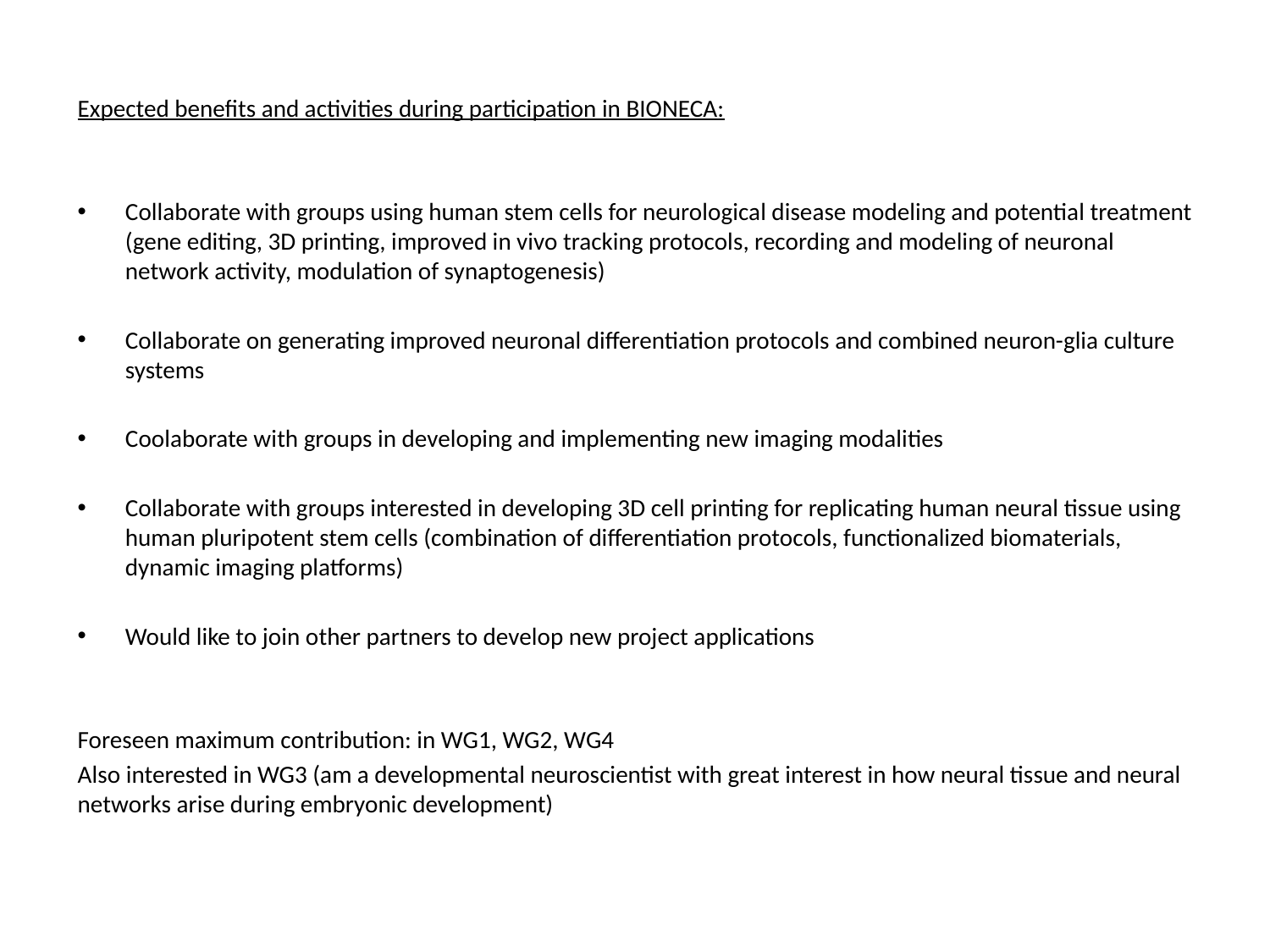

Expected benefits and activities during participation in BIONECA:

Collaborate with groups using human stem cells for neurological disease modeling and potential treatment (gene editing, 3D printing, improved in vivo tracking protocols, recording and modeling of neuronal network activity, modulation of synaptogenesis)

Collaborate on generating improved neuronal differentiation protocols and combined neuron-glia culture systems

Coolaborate with groups in developing and implementing new imaging modalities

Collaborate with groups interested in developing 3D cell printing for replicating human neural tissue using human pluripotent stem cells (combination of differentiation protocols, functionalized biomaterials, dynamic imaging platforms)

Would like to join other partners to develop new project applications

Foreseen maximum contribution: in WG1, WG2, WG4
Also interested in WG3 (am a developmental neuroscientist with great interest in how neural tissue and neural networks arise during embryonic development)